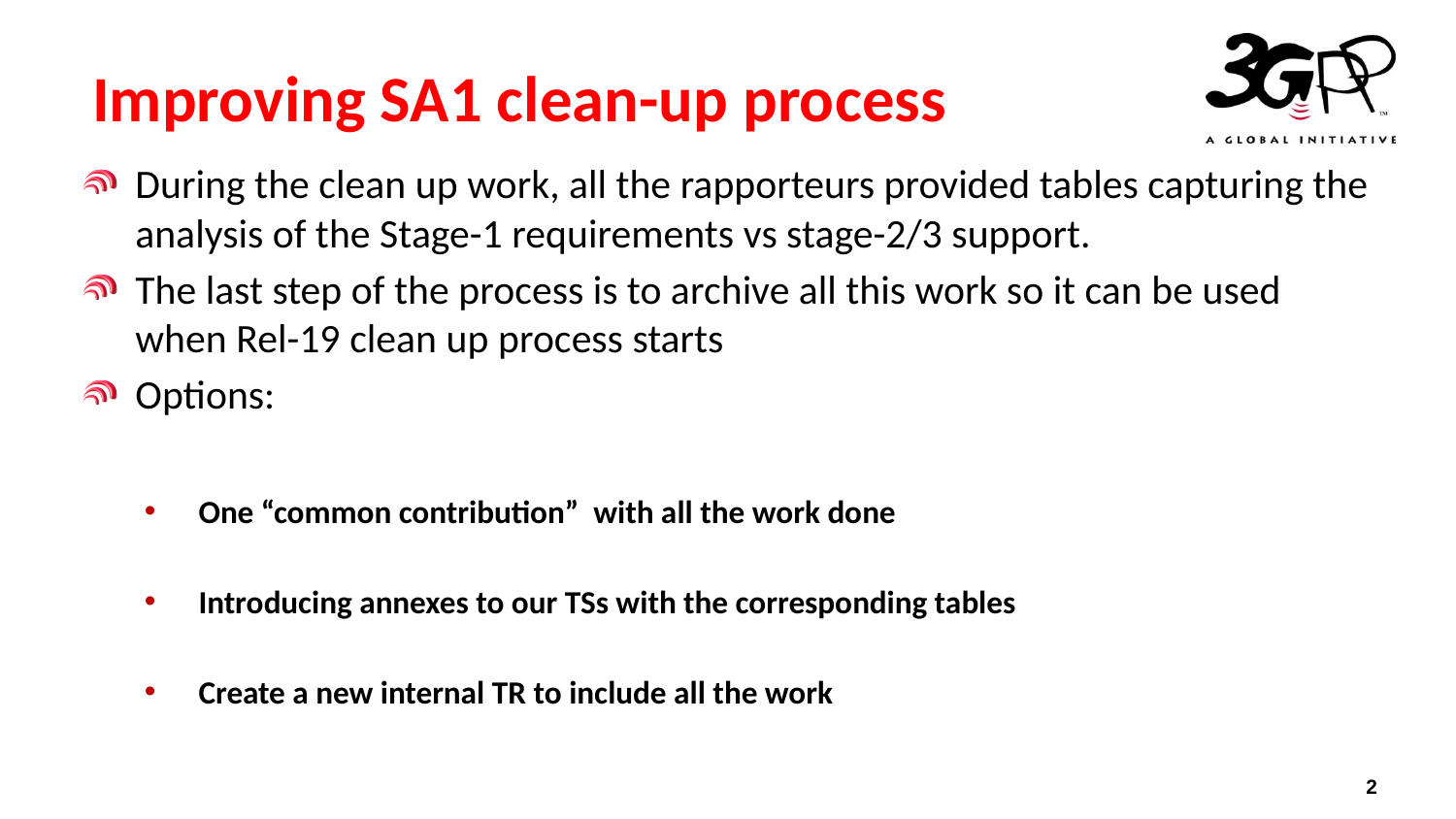

# Improving SA1 clean-up process
During the clean up work, all the rapporteurs provided tables capturing the analysis of the Stage-1 requirements vs stage-2/3 support.
The last step of the process is to archive all this work so it can be used when Rel-19 clean up process starts
Options:

One “common contribution”  with all the work done

Introducing annexes to our TSs with the corresponding tables

Create a new internal TR to include all the work